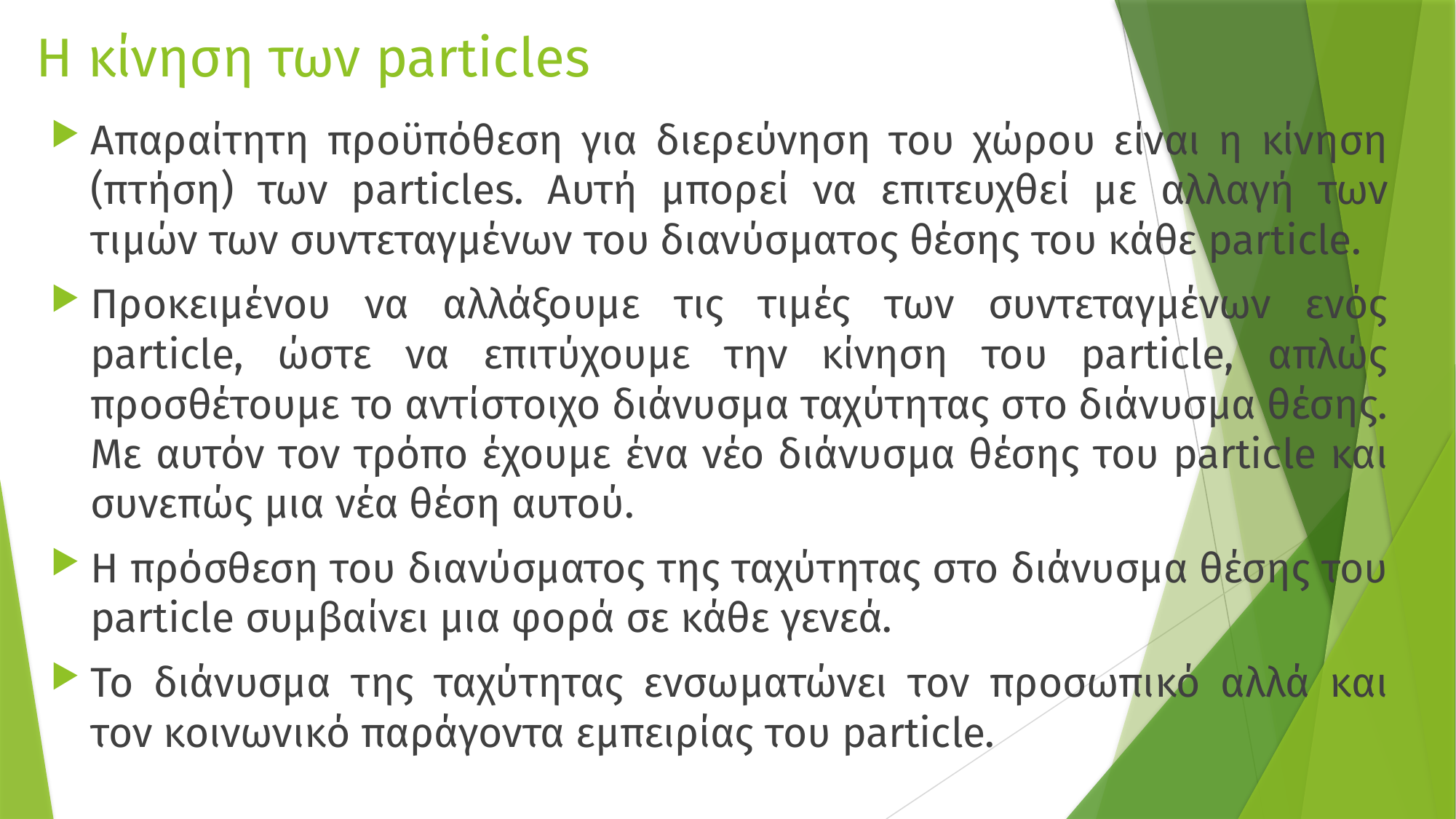

# Η κίνηση των particles
Απαραίτητη προϋπόθεση για διερεύνηση του χώρου είναι η κίνηση (πτήση) των particles. Αυτή μπορεί να επιτευχθεί με αλλαγή των τιμών των συντεταγμένων του διανύσματος θέσης του κάθε particle.
Προκειμένου να αλλάξουμε τις τιμές των συντεταγμένων ενός particle, ώστε να επιτύχουμε την κίνηση του particle, απλώς προσθέτουμε το αντίστοιχο διάνυσμα ταχύτητας στο διάνυσμα θέσης. Με αυτόν τον τρόπο έχουμε ένα νέο διάνυσμα θέσης του particle και συνεπώς μια νέα θέση αυτού.
Η πρόσθεση του διανύσματος της ταχύτητας στο διάνυσμα θέσης του particle συμβαίνει μια φορά σε κάθε γενεά.
Το διάνυσμα της ταχύτητας ενσωματώνει τον προσωπικό αλλά και τον κοινωνικό παράγοντα εμπειρίας του particle.